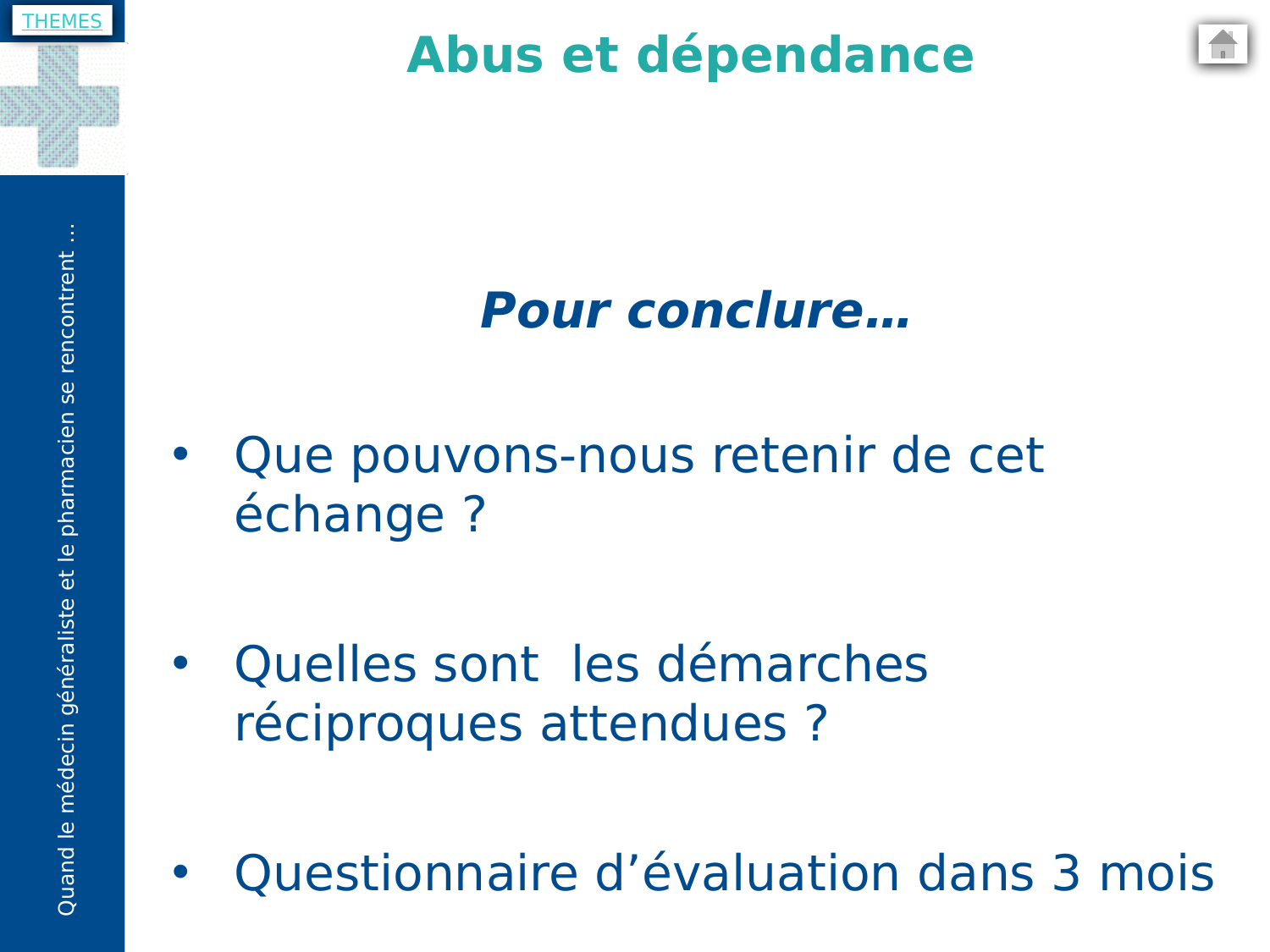

THEMES
Abus et dépendance

Pour conclure…

Que pouvons-nous retenir de cet échange ?

Quelles sont  les démarches réciproques attendues ?

Questionnaire d’évaluation dans 3 mois